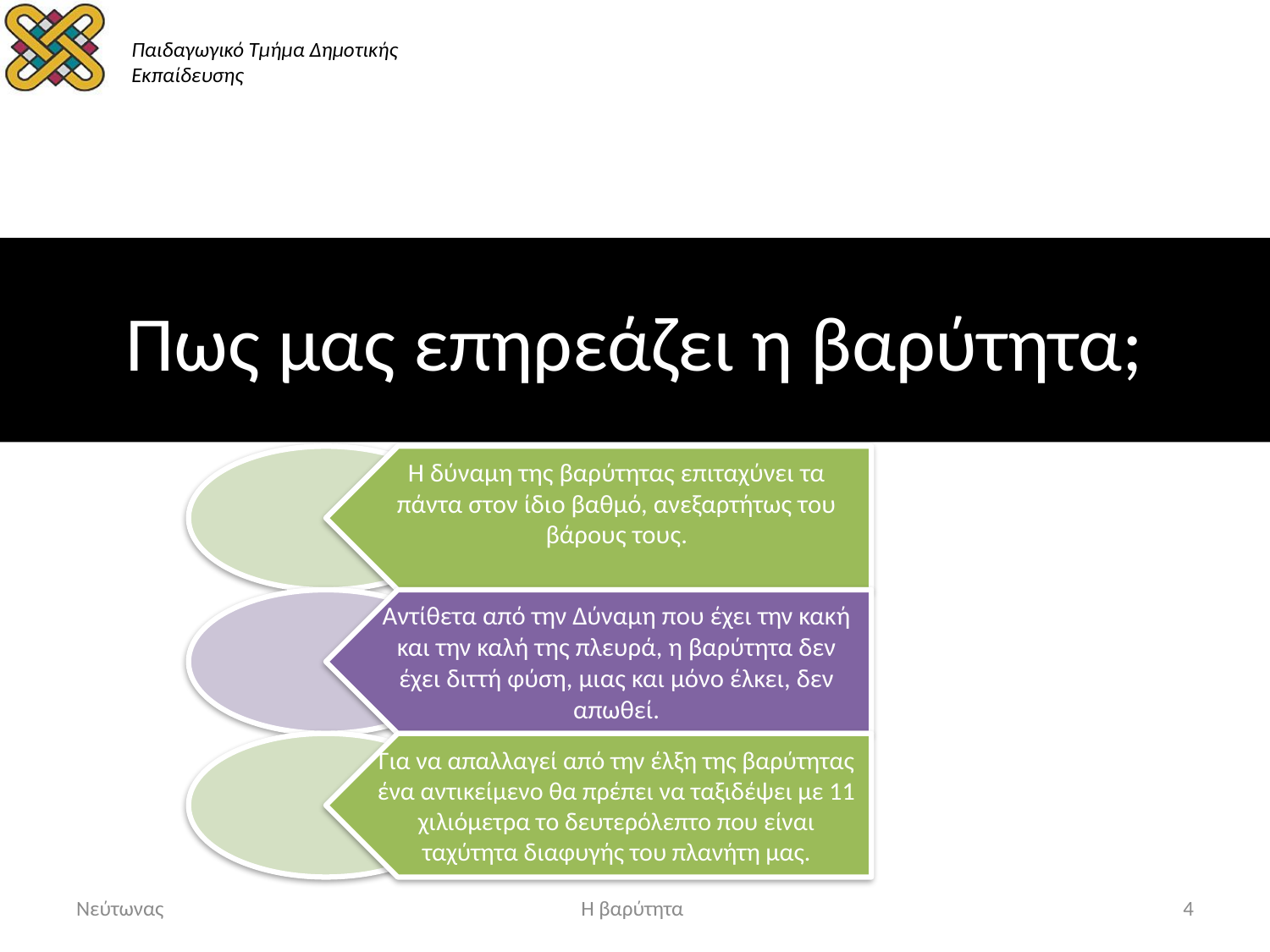

# Πως μας επηρεάζει η βαρύτητα;
Η δύναμη της βαρύτητας επιταχύνει τα πάντα στον ίδιο βαθμό, ανεξαρτήτως του βάρους τους.
Για να απαλλαγεί από την έλξη της βαρύτητας ένα αντικείμενο θα πρέπει να ταξιδέψει με 11 χιλιόμετρα το δευτερόλεπτο που είναι ταχύτητα διαφυγής του πλανήτη μας.
Αντίθετα από την Δύναμη που έχει την κακή και την καλή της πλευρά, η βαρύτητα δεν έχει διττή φύση, μιας και μόνο έλκει, δεν απωθεί.
Νεύτωνας
Η βαρύτητα
4